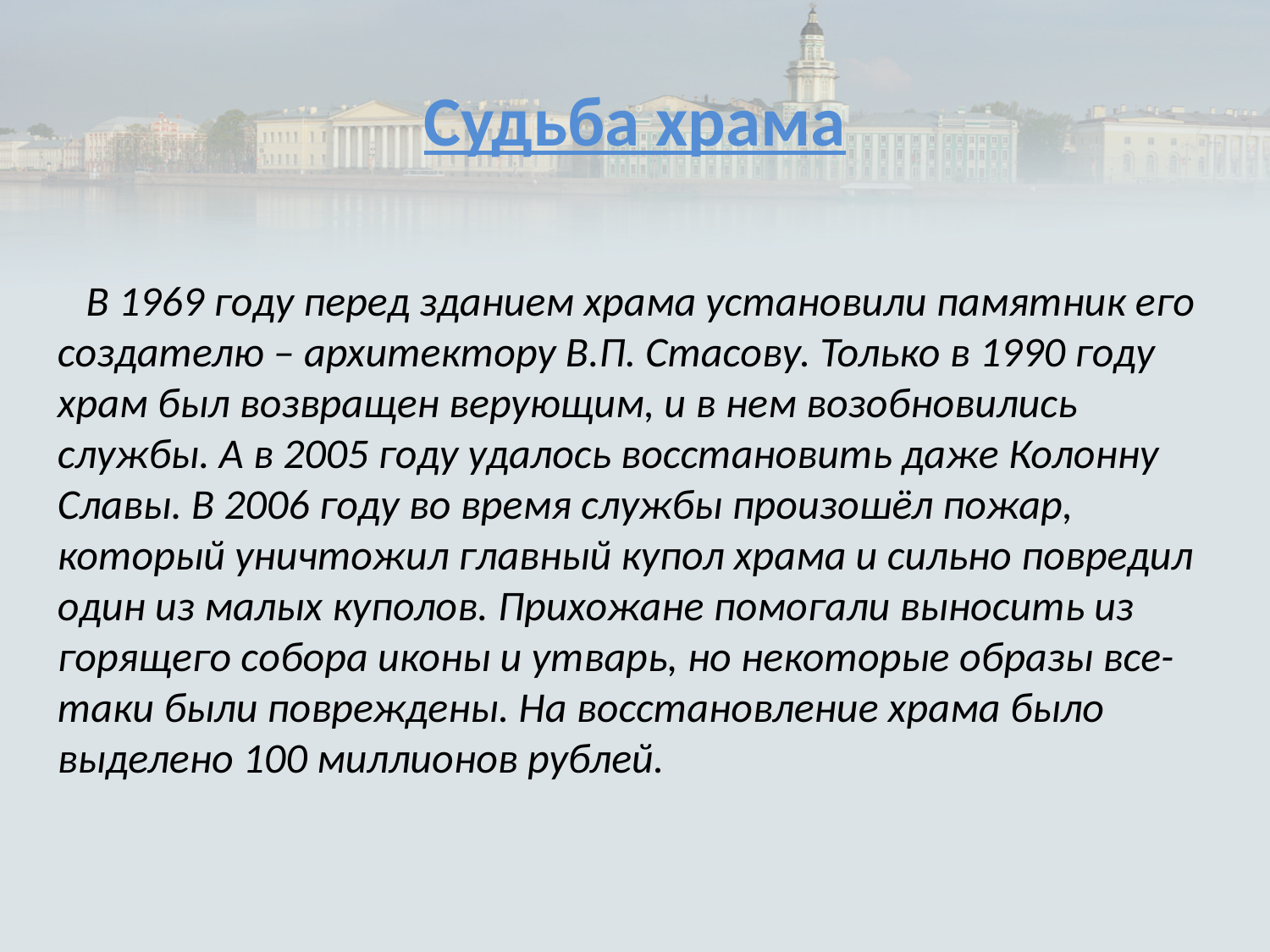

# Судьба храма

   В 1969 году перед зданием храма установили памятник его создателю – архитектору В.П. Стасову. Только в 1990 году храм был возвращен верующим, и в нем возобновились службы. А в 2005 году удалось восстановить даже Колонну Славы. В 2006 году во время службы произошёл пожар, который уничтожил главный купол храма и сильно повредил один из малых куполов. Прихожане помогали выносить из горящего собора иконы и утварь, но некоторые образы все-таки были повреждены. На восстановление храма было выделено 100 миллионов рублей.